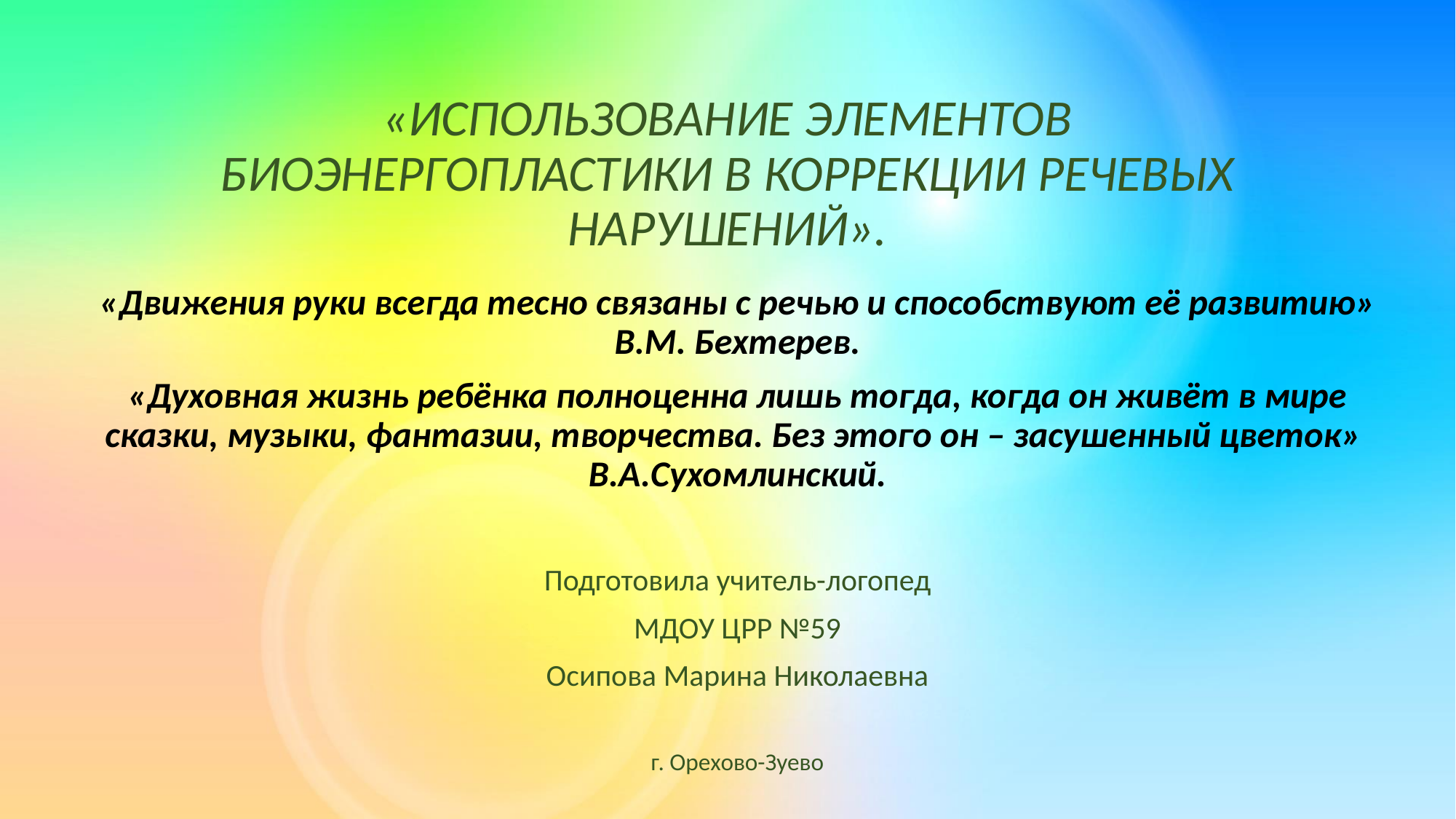

# «ИСПОЛЬЗОВАНИЕ ЭЛЕМЕНТОВ БИОЭНЕРГОПЛАСТИКИ В КОРРЕКЦИИ РЕЧЕВЫХ НАРУШЕНИЙ».
«Движения руки всегда тесно связаны с речью и способствуют её развитию» В.М. Бехтерев.
«Духовная жизнь ребёнка полноценна лишь тогда, когда он живёт в мире сказки, музыки, фантазии, творчества. Без этого он – засушенный цветок»  В.А.Сухомлинский.

Подготовила учитель-логопед
МДОУ ЦРР №59
Осипова Марина Николаевна

г. Орехово-Зуево